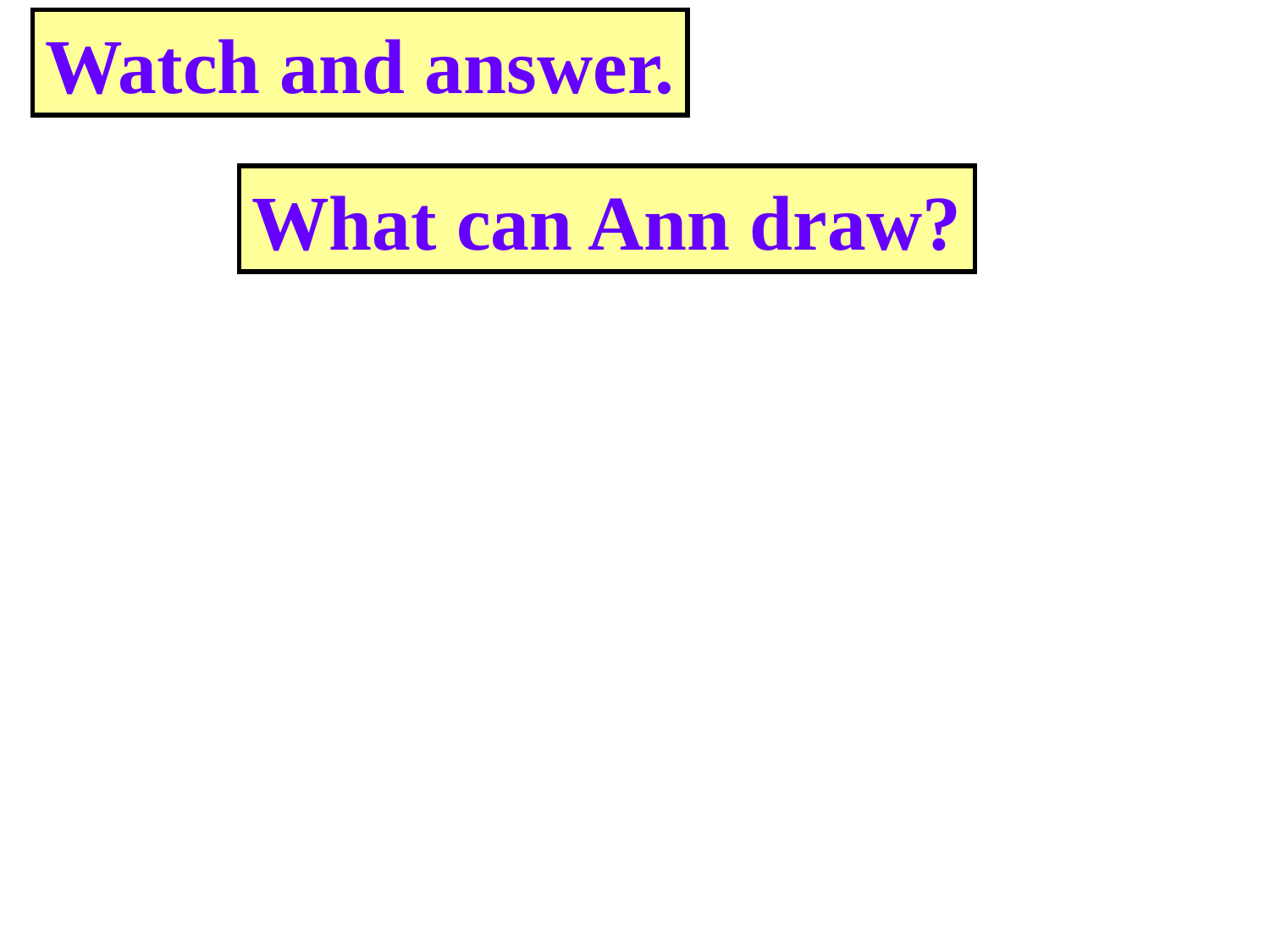

Watch and answer.
What can Ann draw?